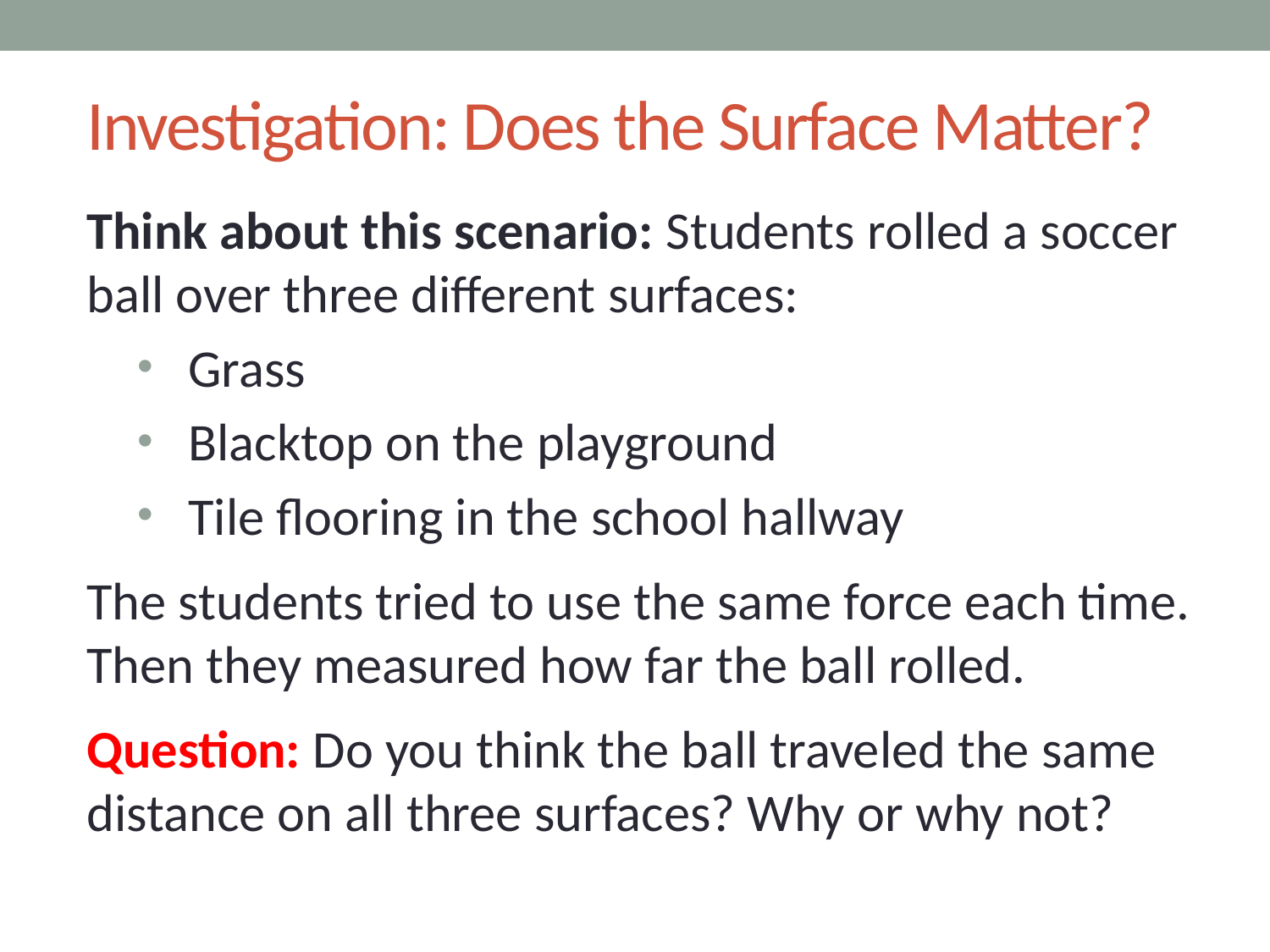

# Investigation: Does the Surface Matter?
Think about this scenario: Students rolled a soccer ball over three different surfaces:
Grass
Blacktop on the playground
Tile flooring in the school hallway
The students tried to use the same force each time. Then they measured how far the ball rolled.
Question: Do you think the ball traveled the same distance on all three surfaces? Why or why not?